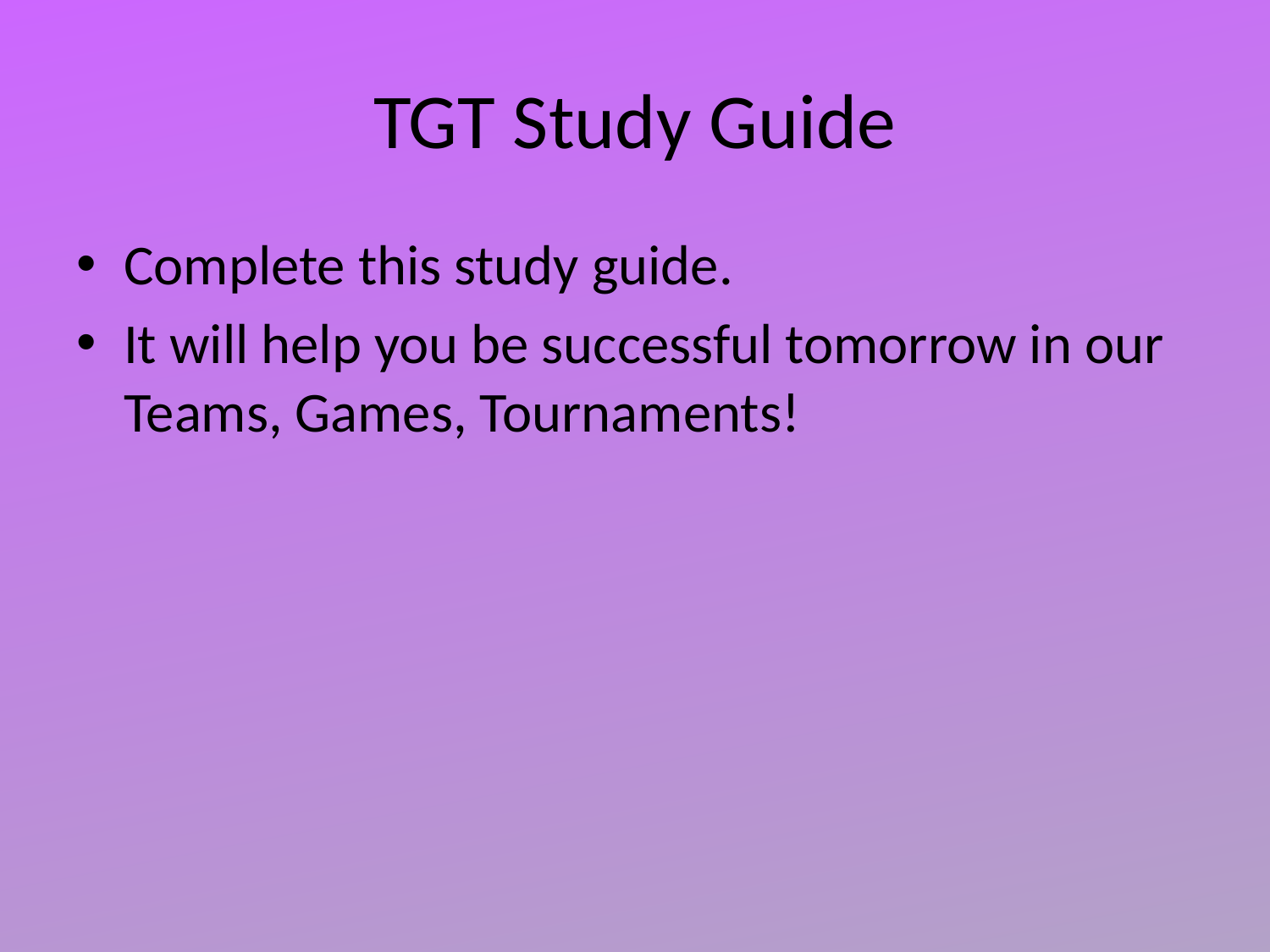

# TGT Study Guide
Complete this study guide.
It will help you be successful tomorrow in our Teams, Games, Tournaments!